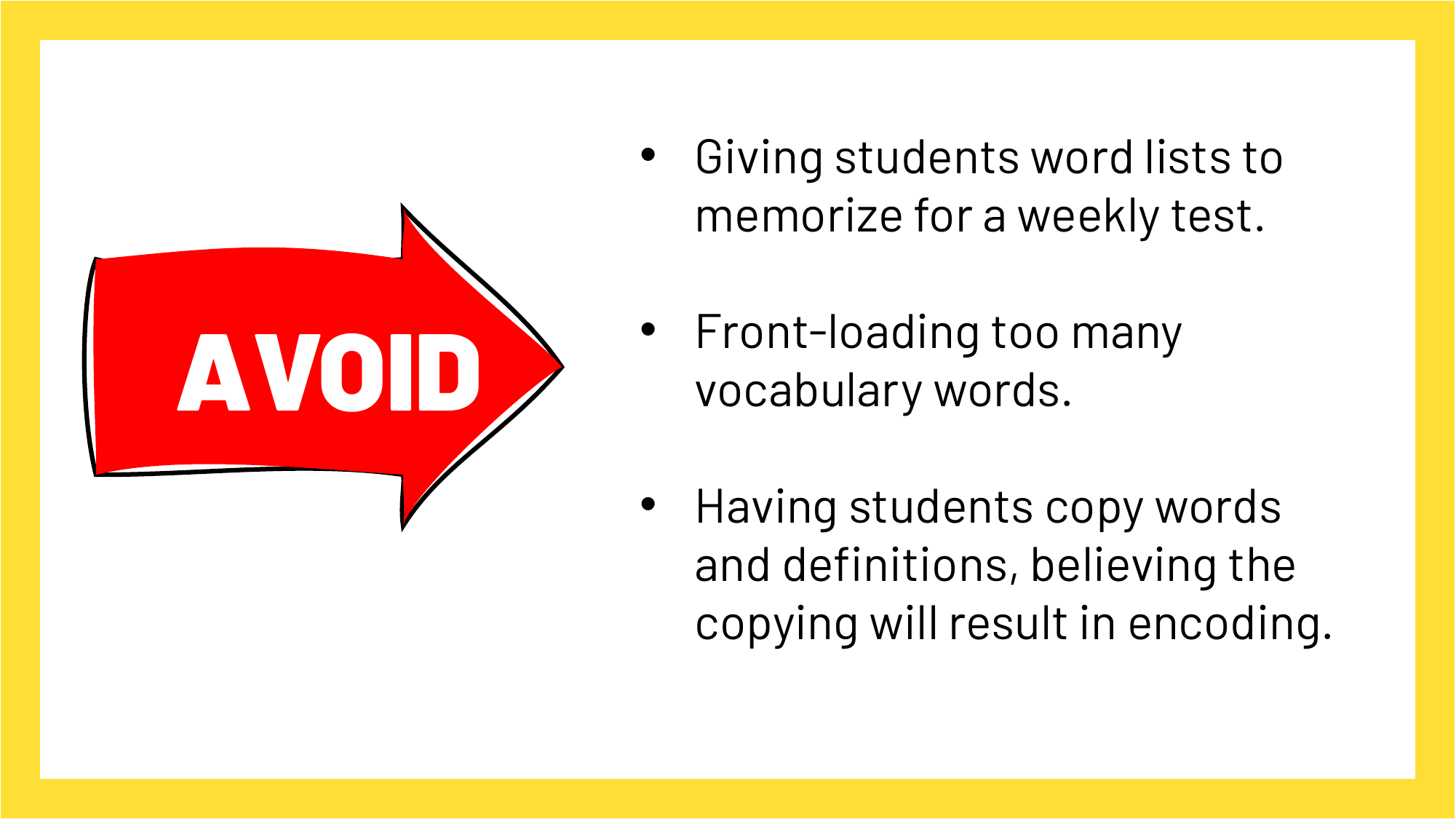

Giving students word lists to memorize for a weekly test.

Front-loading too many vocabulary words.

Having students copy words and definitions, believing the copying will result in encoding.
AVOID